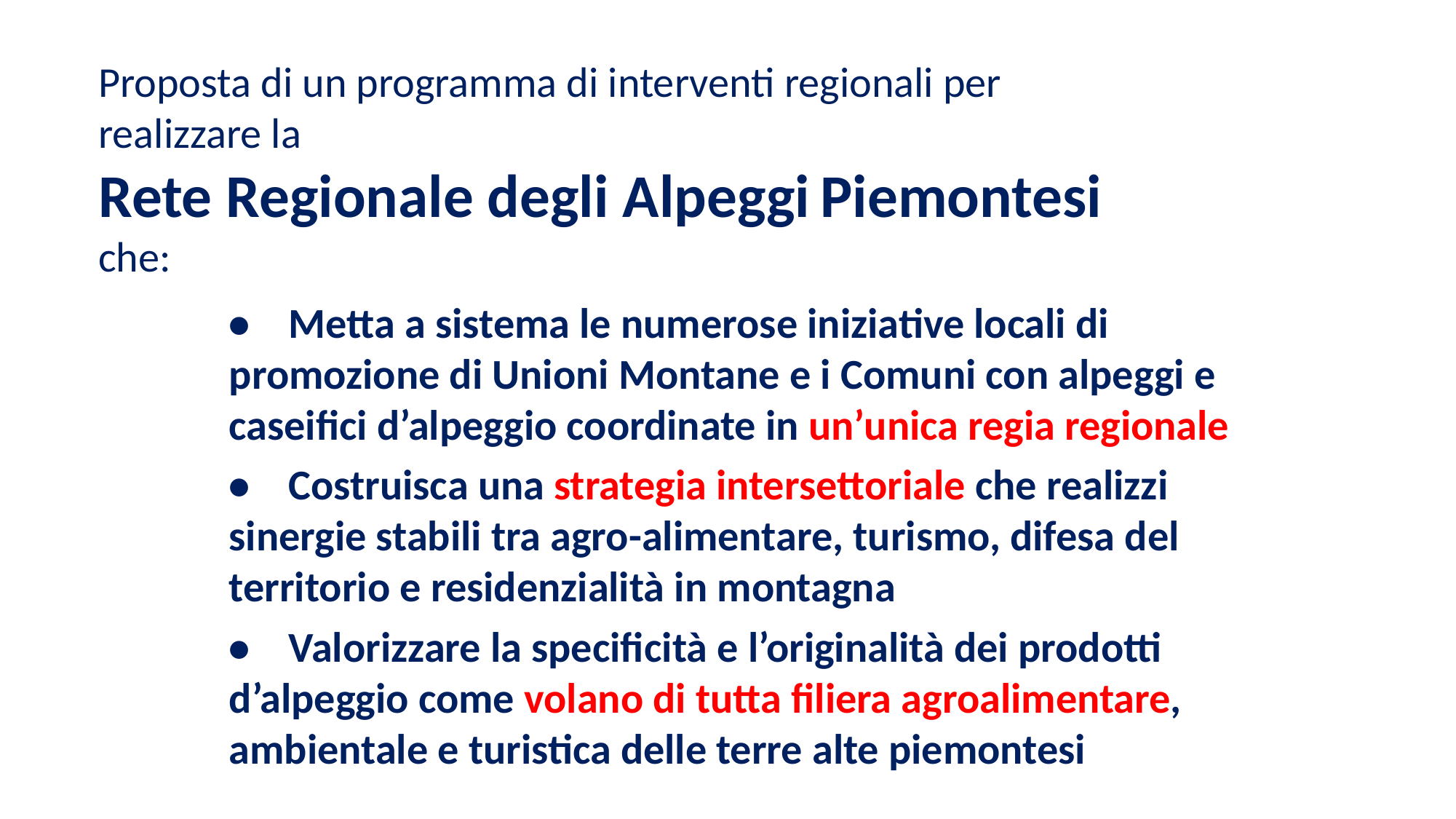

Proposta di un programma di interventi regionali per realizzare la
Rete Regionale degli Alpeggi Piemontesi che:
•    Metta a sistema le numerose iniziative locali di promozione di Unioni Montane e i Comuni con alpeggi e caseifici d’alpeggio coordinate in un’unica regia regionale
•    Costruisca una strategia intersettoriale che realizzi sinergie stabili tra agro-alimentare, turismo, difesa del territorio e residenzialità in montagna
•    Valorizzare la specificità e l’originalità dei prodotti d’alpeggio come volano di tutta filiera agroalimentare, ambientale e turistica delle terre alte piemontesi